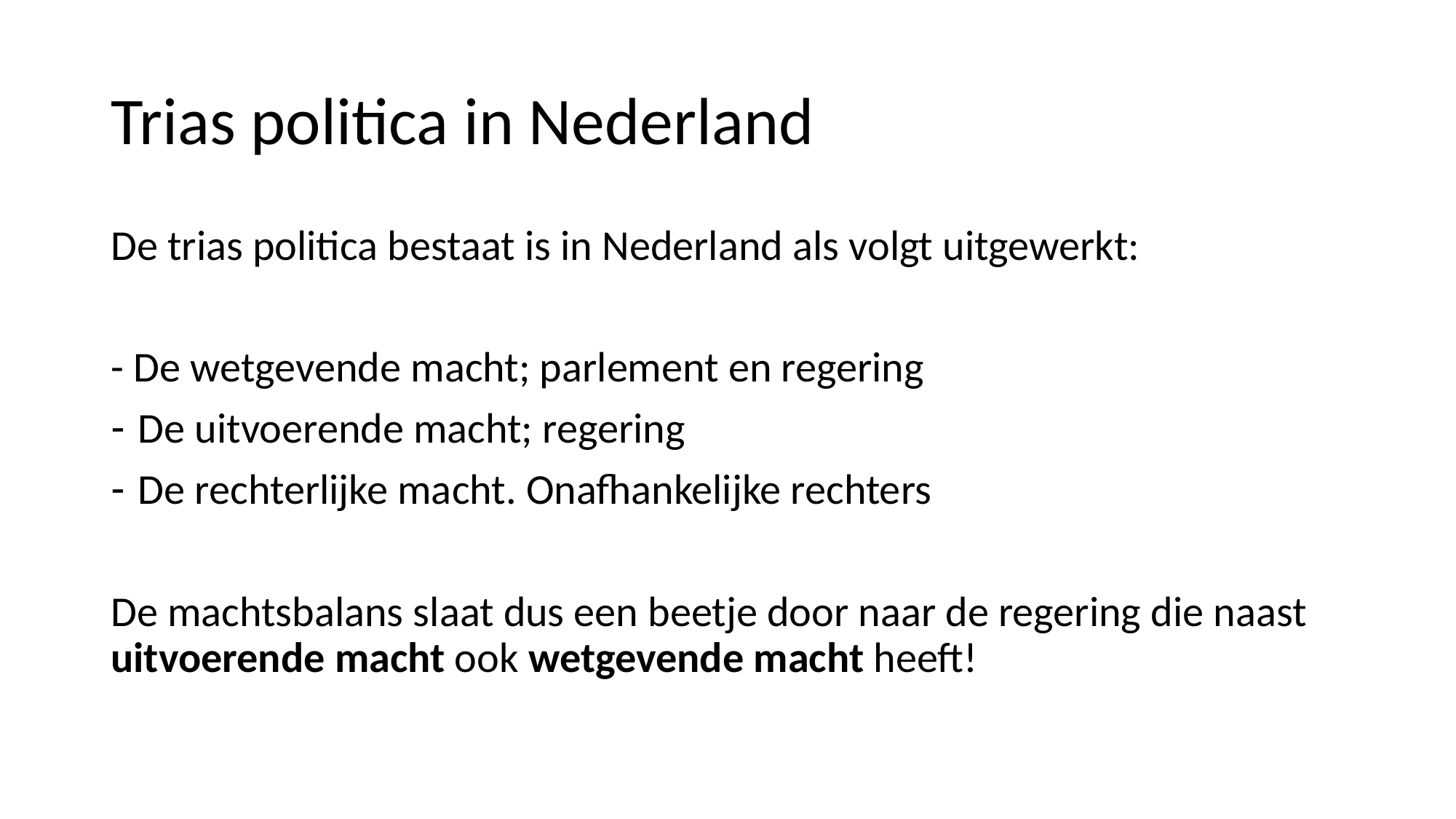

# Trias politica in Nederland
De trias politica bestaat is in Nederland als volgt uitgewerkt:

- De wetgevende macht; parlement en regering
De uitvoerende macht; regering
De rechterlijke macht. Onafhankelijke rechters

De machtsbalans slaat dus een beetje door naar de regering die naast uitvoerende macht ook wetgevende macht heeft!